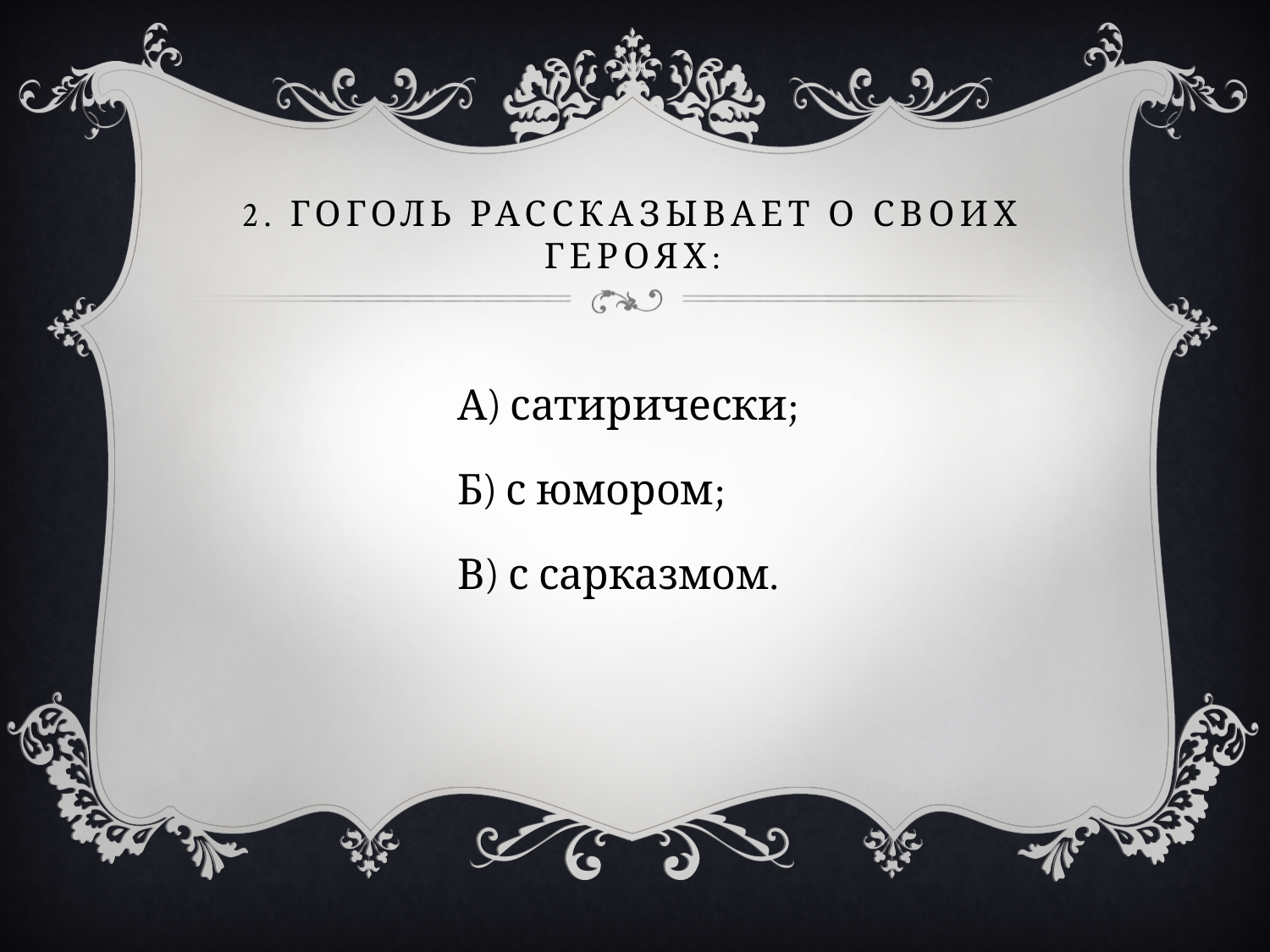

# 2. Гоголь рассказывает о своих героях:
А) сатирически;
Б) с юмором;
В) с сарказмом.